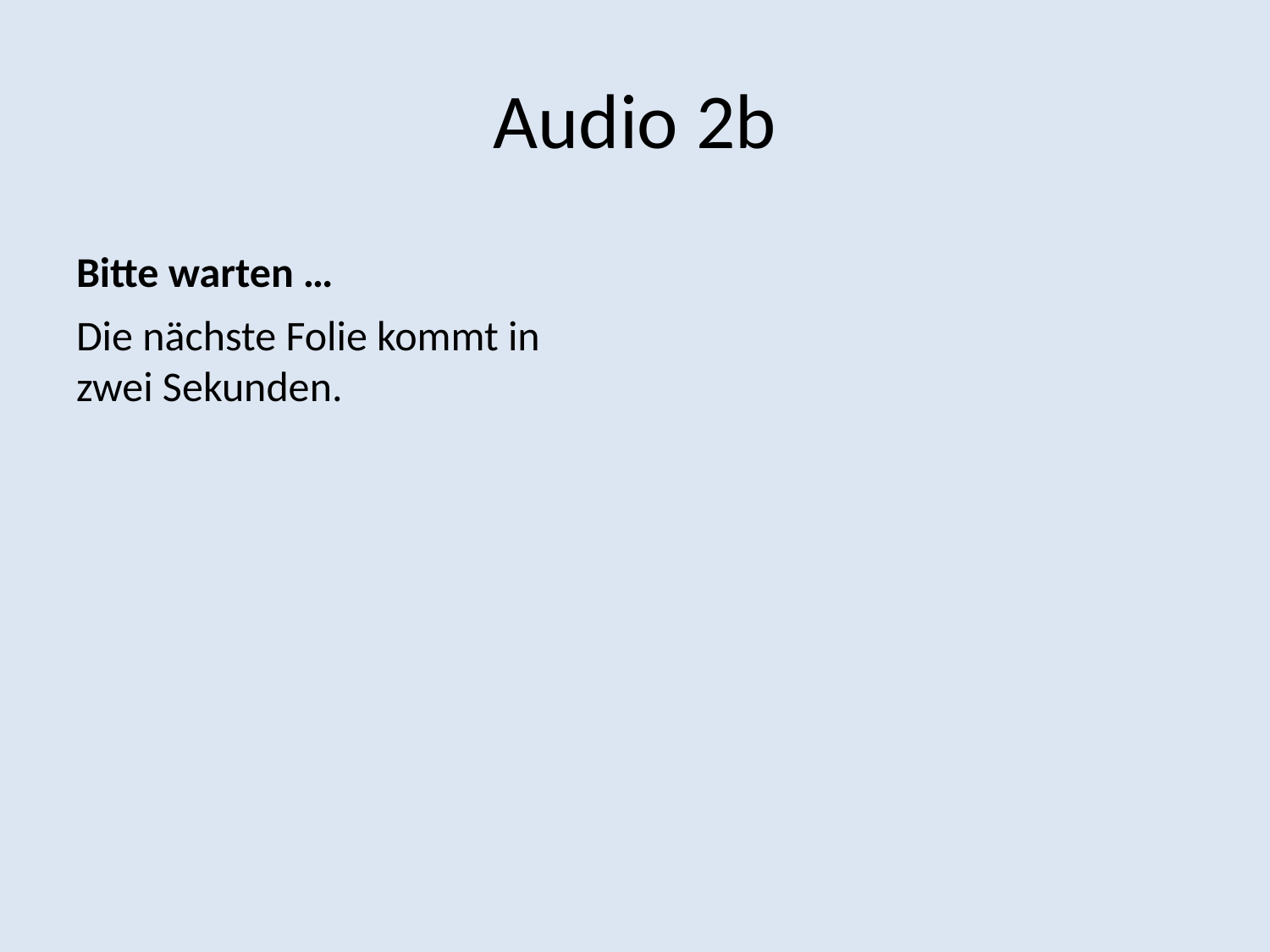

# Audio 2b
Bitte warten …

Die nächste Folie kommt in zwei Sekunden.